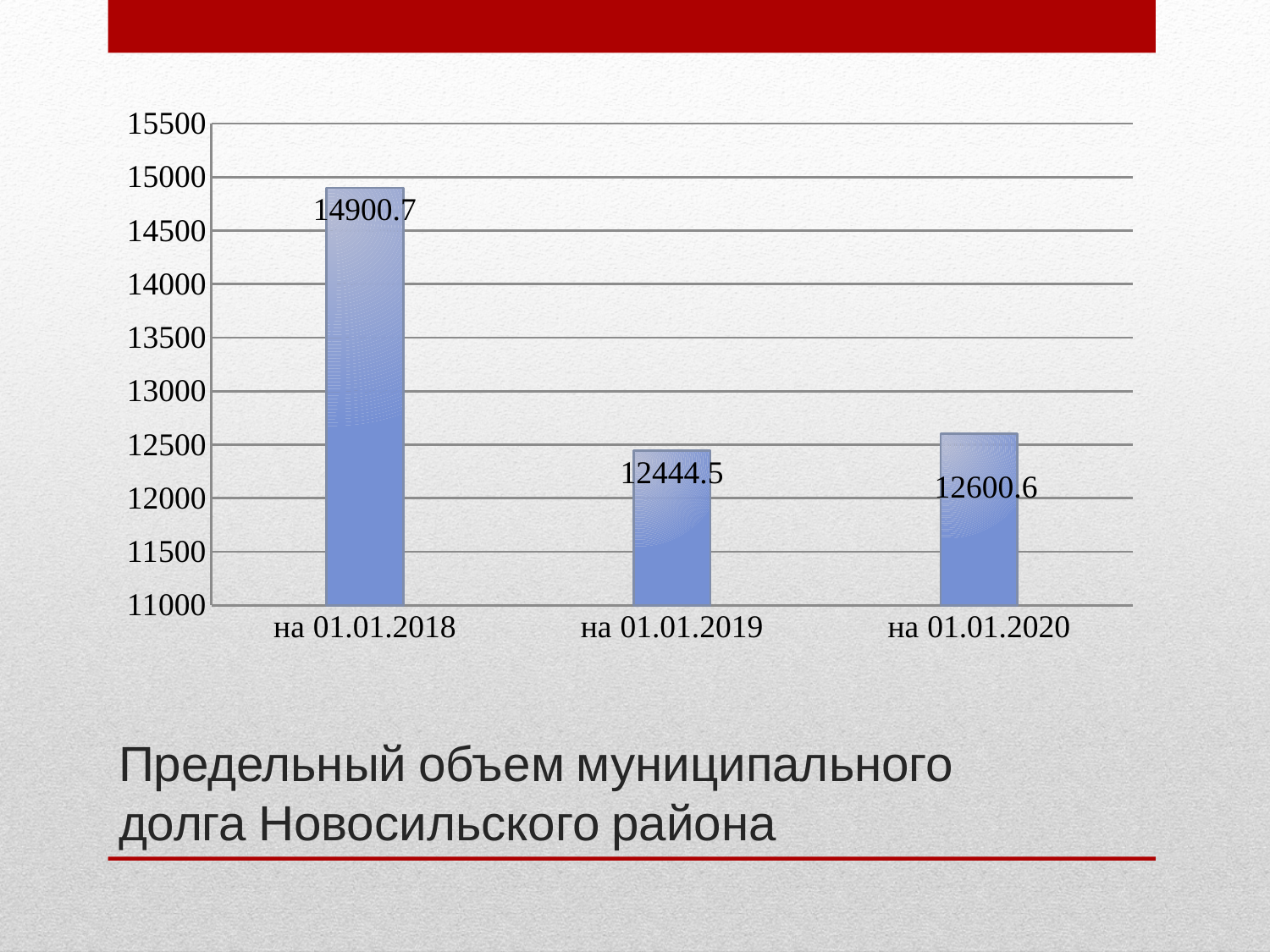

### Chart

| Category | Ряд 1 |
|---|---|
| на 01.01.2018 | 14900.7 |
| на 01.01.2019 | 12444.5 |
| на 01.01.2020 | 12600.6 |
# Предельный объем муниципального долга Новосильского района